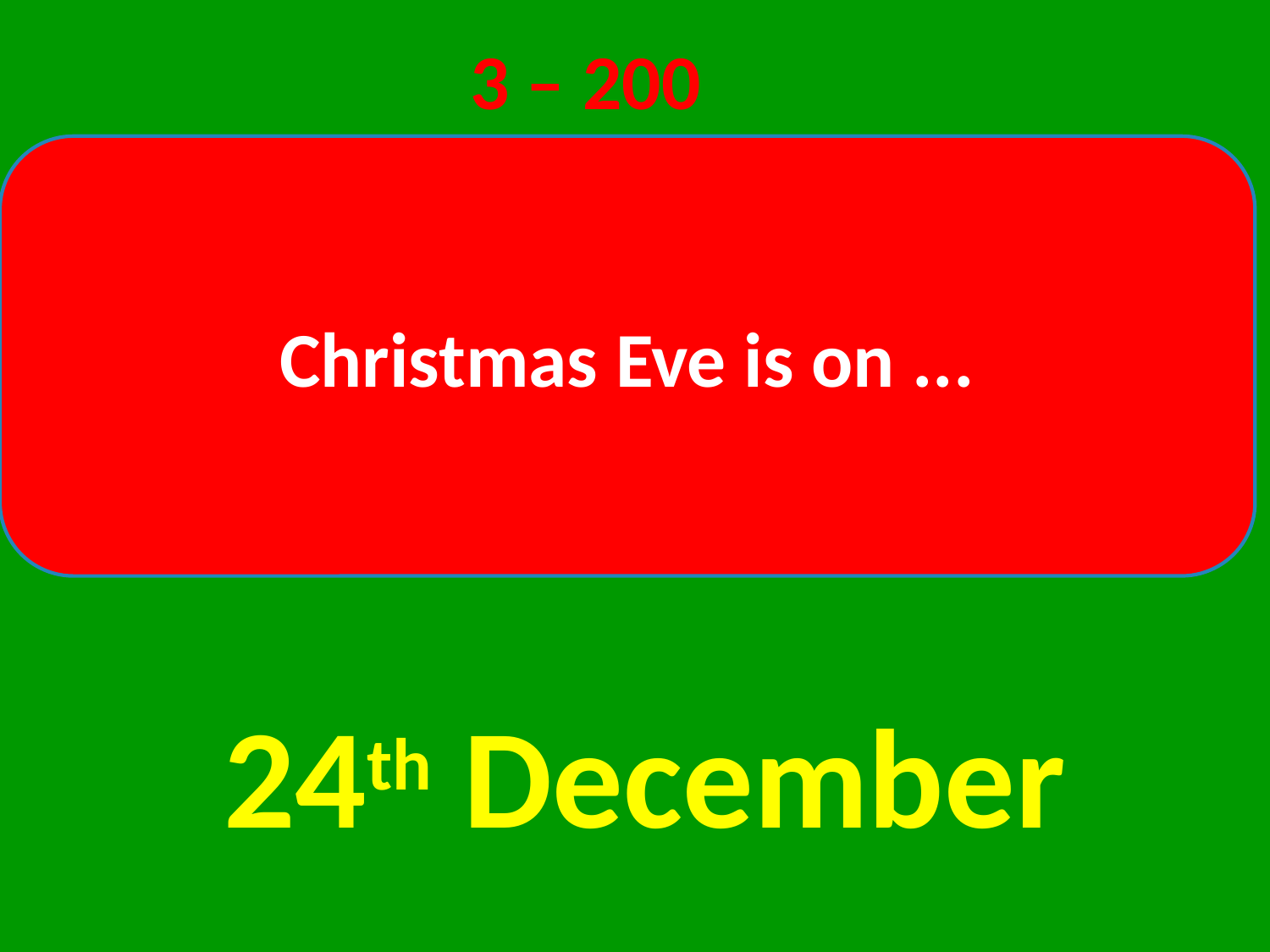

3 – 200
Christmas Eve is on ...

24th December